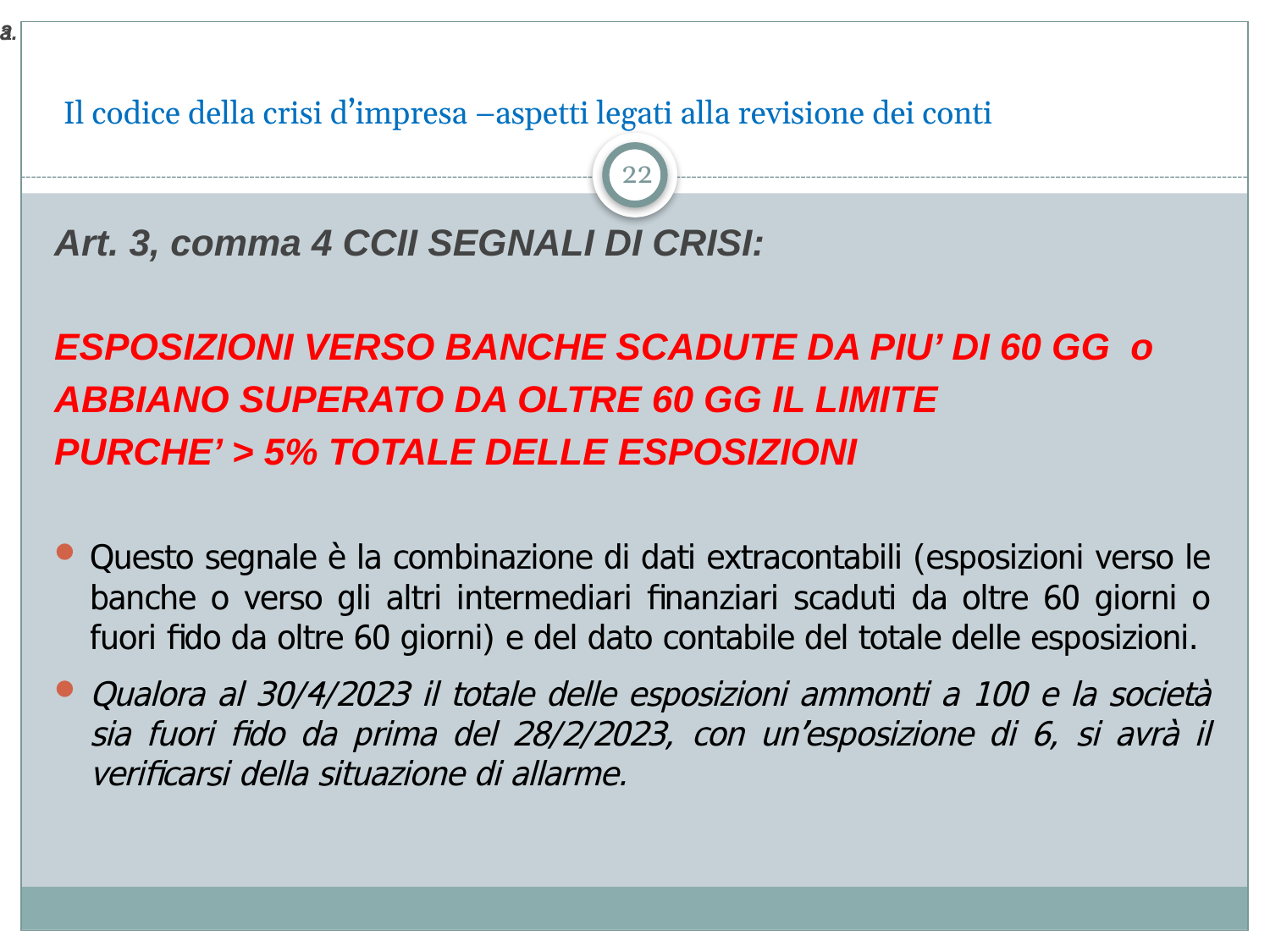

3.
a
# Il codice della crisi d’impresa –aspetti legati alla revisione dei conti
22
Art. 3, comma 4 CCII SEGNALI DI CRISI:

ESPOSIZIONI VERSO BANCHE SCADUTE DA PIU’ DI 60 GG  o
ABBIANO SUPERATO DA OLTRE 60 GG IL LIMITE
PURCHE’ > 5% TOTALE DELLE ESPOSIZIONI

Questo segnale è la combinazione di dati extracontabili (esposizioni verso le banche o verso gli altri intermediari finanziari scaduti da oltre 60 giorni o fuori fido da oltre 60 giorni) e del dato contabile del totale delle esposizioni.
Qualora al 30/4/2023 il totale delle esposizioni ammonti a 100 e la società sia fuori fido da prima del 28/2/2023, con un’esposizione di 6, si avrà il verificarsi della situazione di allarme.